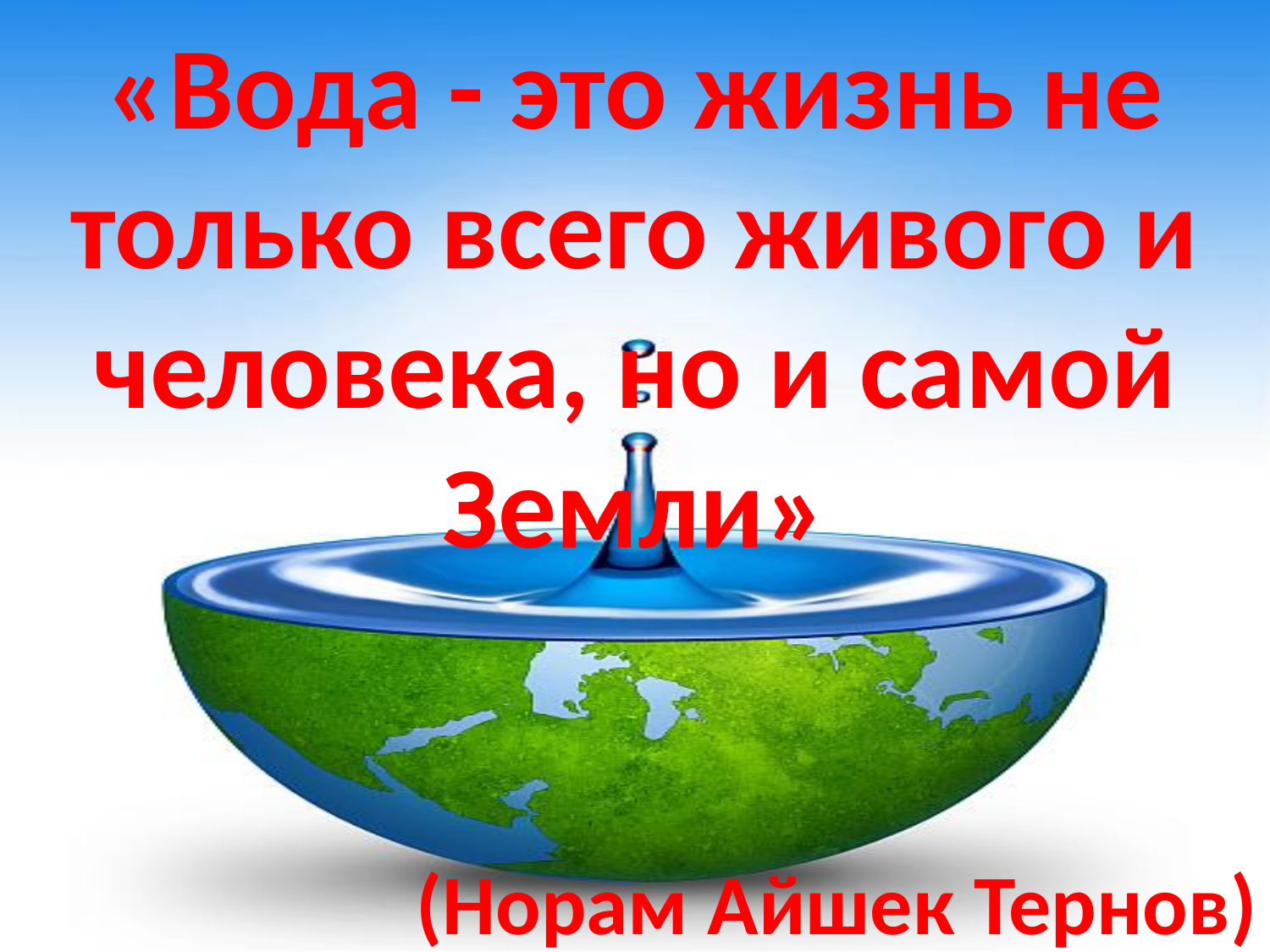

«Вода - это жизнь не только всего живого и человека, но и самой Земли»

(Норам Айшек Тернов)
#